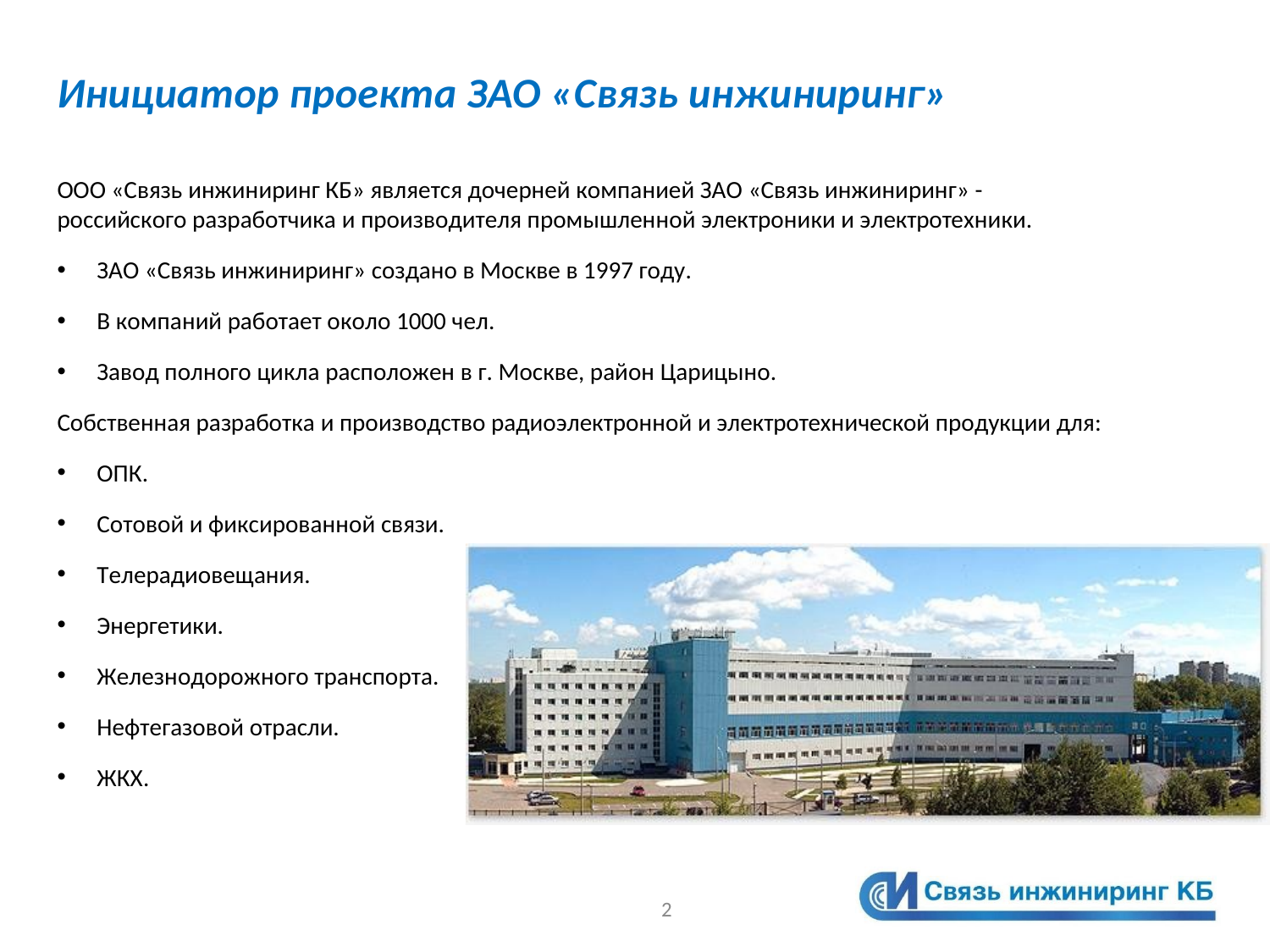

# Инициатор проекта ЗАО «Связь инжиниринг»
ООО «Связь инжиниринг КБ» является дочерней компанией ЗАО «Связь инжиниринг» - российского разработчика и производителя промышленной электроники и электротехники.
ЗАО «Связь инжиниринг» создано в Москве в 1997 году.
В компаний работает около 1000 чел.
Завод полного цикла расположен в г. Москве, район Царицыно.
Собственная разработка и производство радиоэлектронной и электротехнической продукции для:
ОПК.
Сотовой и фиксированной связи.
Телерадиовещания.
Энергетики.
Железнодорожного транспорта.
Нефтегазовой отрасли.
ЖКХ.

2